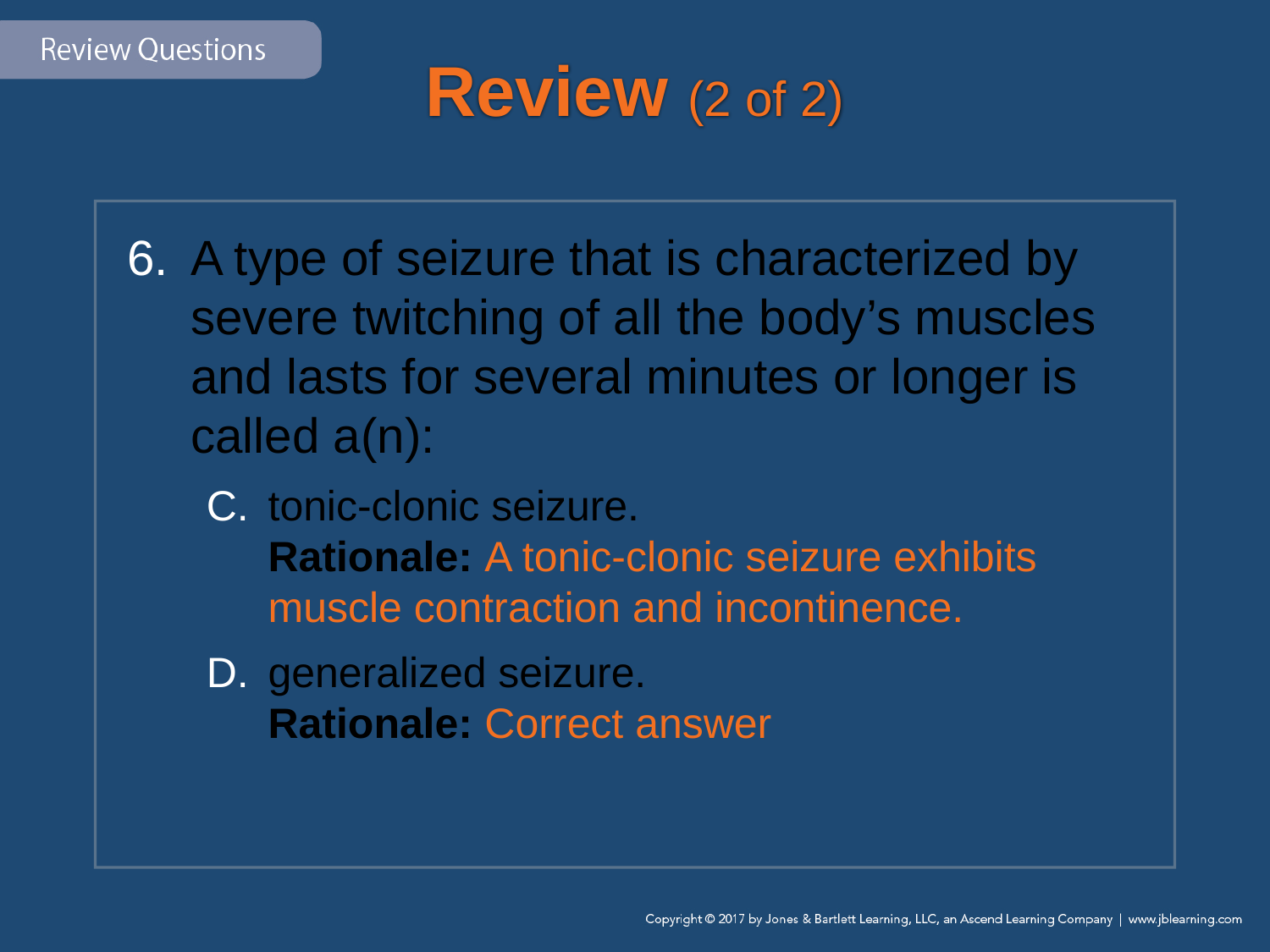

# Review (2 of 2)
A type of seizure that is characterized by severe twitching of all the body’s muscles and lasts for several minutes or longer is called a(n):
tonic-clonic seizure.
Rationale: A tonic-clonic seizure exhibits muscle contraction and incontinence.
generalized seizure.
Rationale: Correct answer